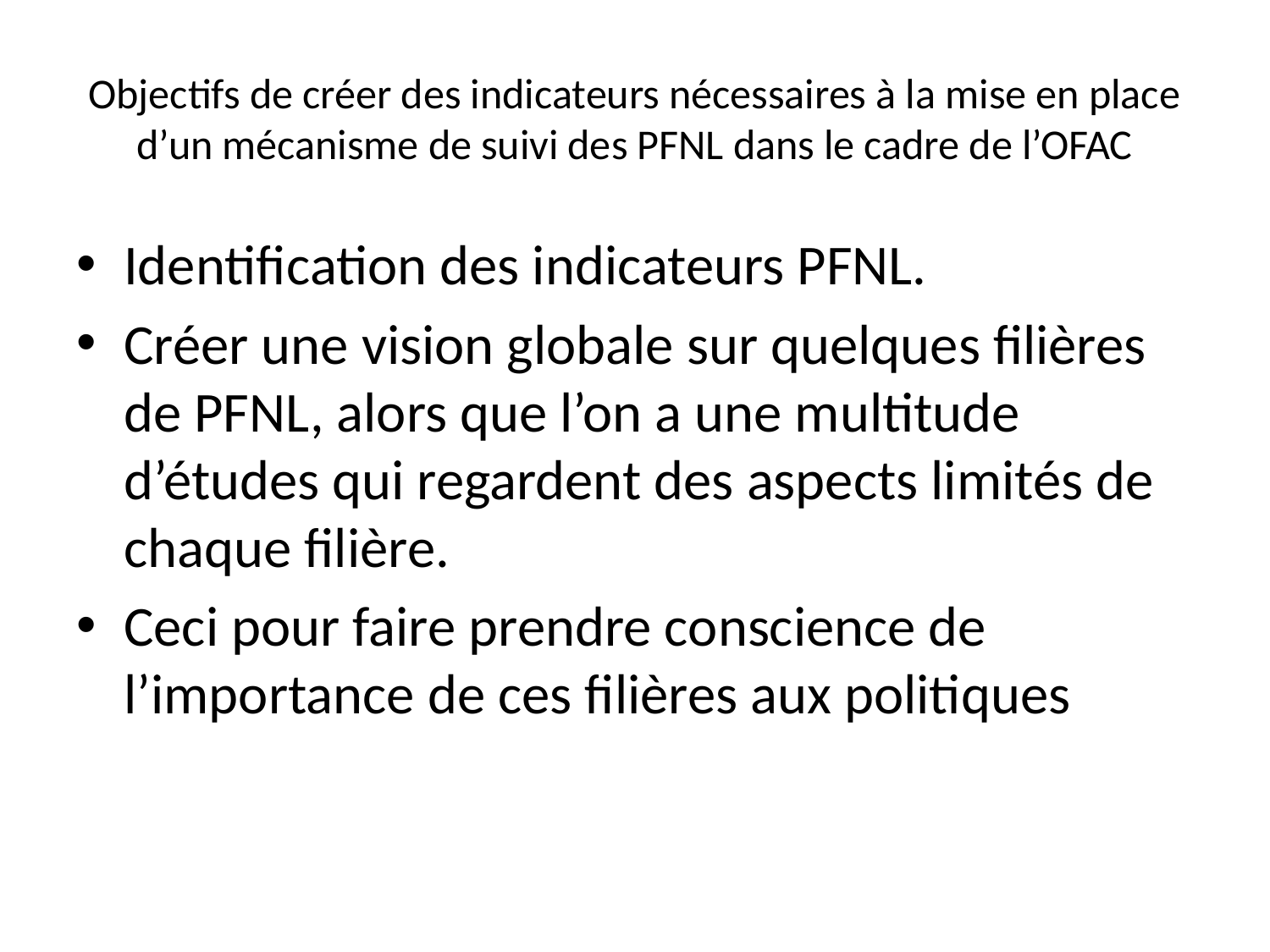

# Objectifs de créer des indicateurs nécessaires à la mise en place d’un mécanisme de suivi des PFNL dans le cadre de l’OFAC
Identification des indicateurs PFNL.
Créer une vision globale sur quelques filières de PFNL, alors que l’on a une multitude d’études qui regardent des aspects limités de chaque filière.
Ceci pour faire prendre conscience de l’importance de ces filières aux politiques